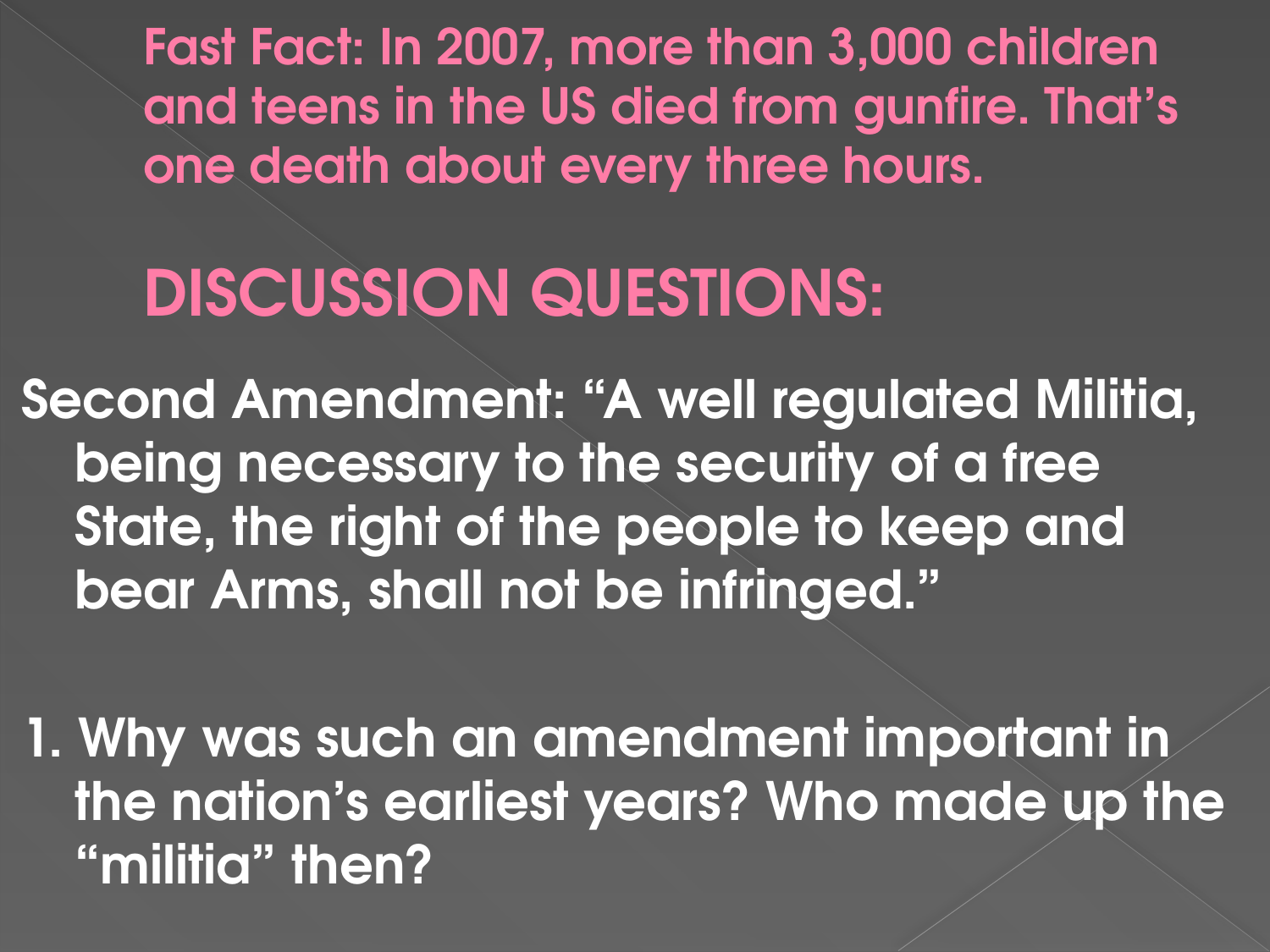

# Fast Fact: In 2007, more than 3,000 children and teens in the US died from gunfire. That’s one death about every three hours. DISCUSSION QUESTIONS:
Second Amendment: “A well regulated Militia, being necessary to the security of a free State, the right of the people to keep and bear Arms, shall not be infringed.”

1. Why was such an amendment important in the nation’s earliest years? Who made up the “militia” then?